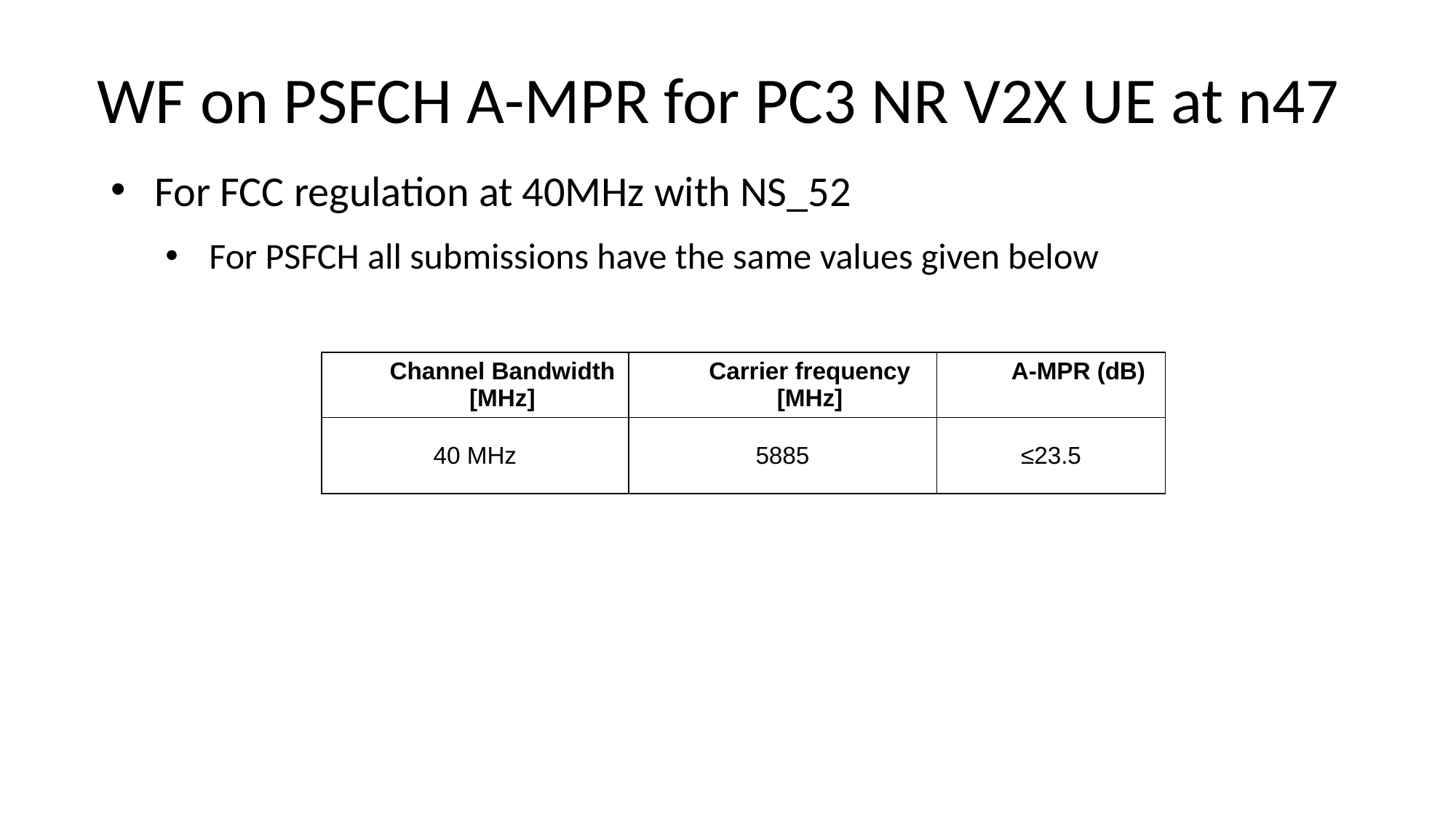

# WF on PSFCH A-MPR for PC3 NR V2X UE at n47
For FCC regulation at 40MHz with NS_52
For PSFCH all submissions have the same values given below

| Channel Bandwidth [MHz] | Carrier frequency [MHz] | A-MPR (dB) |
| --- | --- | --- |
| 40 MHz | 5885 | ≤23.5 |